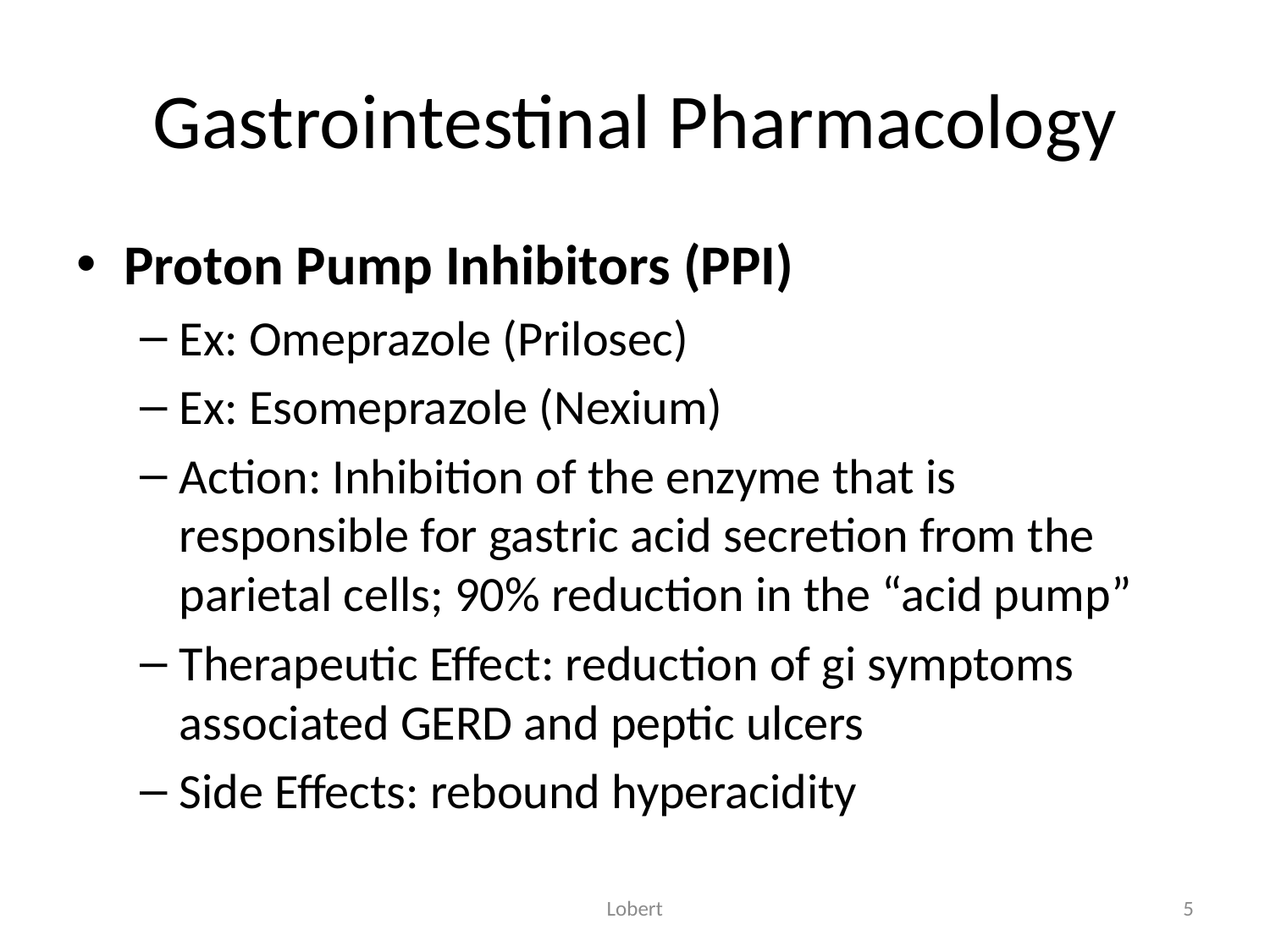

# Gastrointestinal Pharmacology
Proton Pump Inhibitors (PPI)
Ex: Omeprazole (Prilosec)
Ex: Esomeprazole (Nexium)
Action: Inhibition of the enzyme that is responsible for gastric acid secretion from the parietal cells; 90% reduction in the “acid pump”
Therapeutic Effect: reduction of gi symptoms associated GERD and peptic ulcers
Side Effects: rebound hyperacidity

Lobert
5